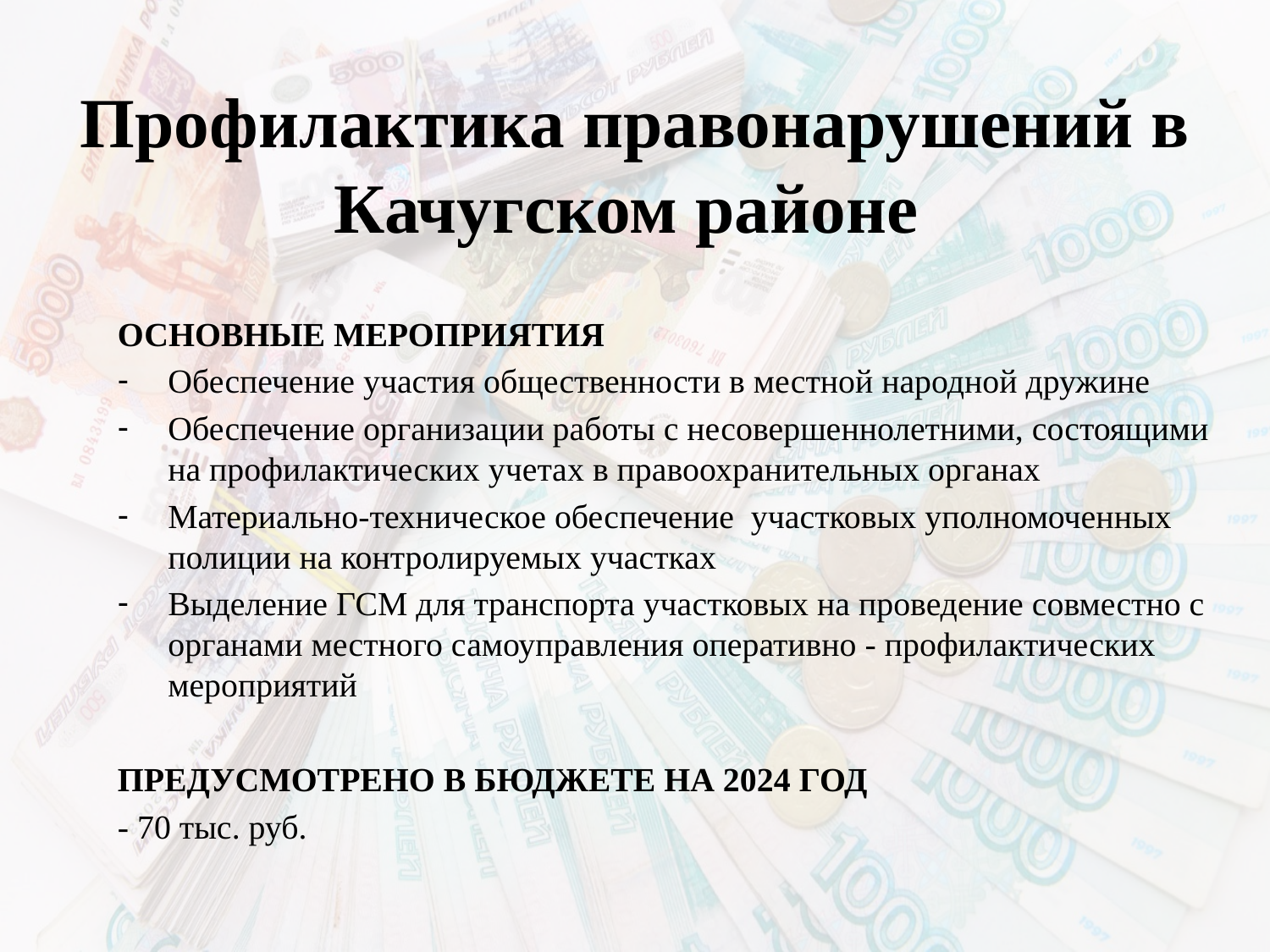

# Профилактика правонарушений в Качугском районе
ОСНОВНЫЕ МЕРОПРИЯТИЯ
Обеспечение участия общественности в местной народной дружине
Обеспечение организации работы с несовершеннолетними, состоящими на профилактических учетах в правоохранительных органах
Материально-техническое обеспечение  участковых уполномоченных полиции на контролируемых участках
Выделение ГСМ для транспорта участковых на проведение совместно с органами местного самоуправления оперативно - профилактических мероприятий

ПРЕДУСМОТРЕНО В БЮДЖЕТЕ НА 2024 ГОД
- 70 тыс. руб.